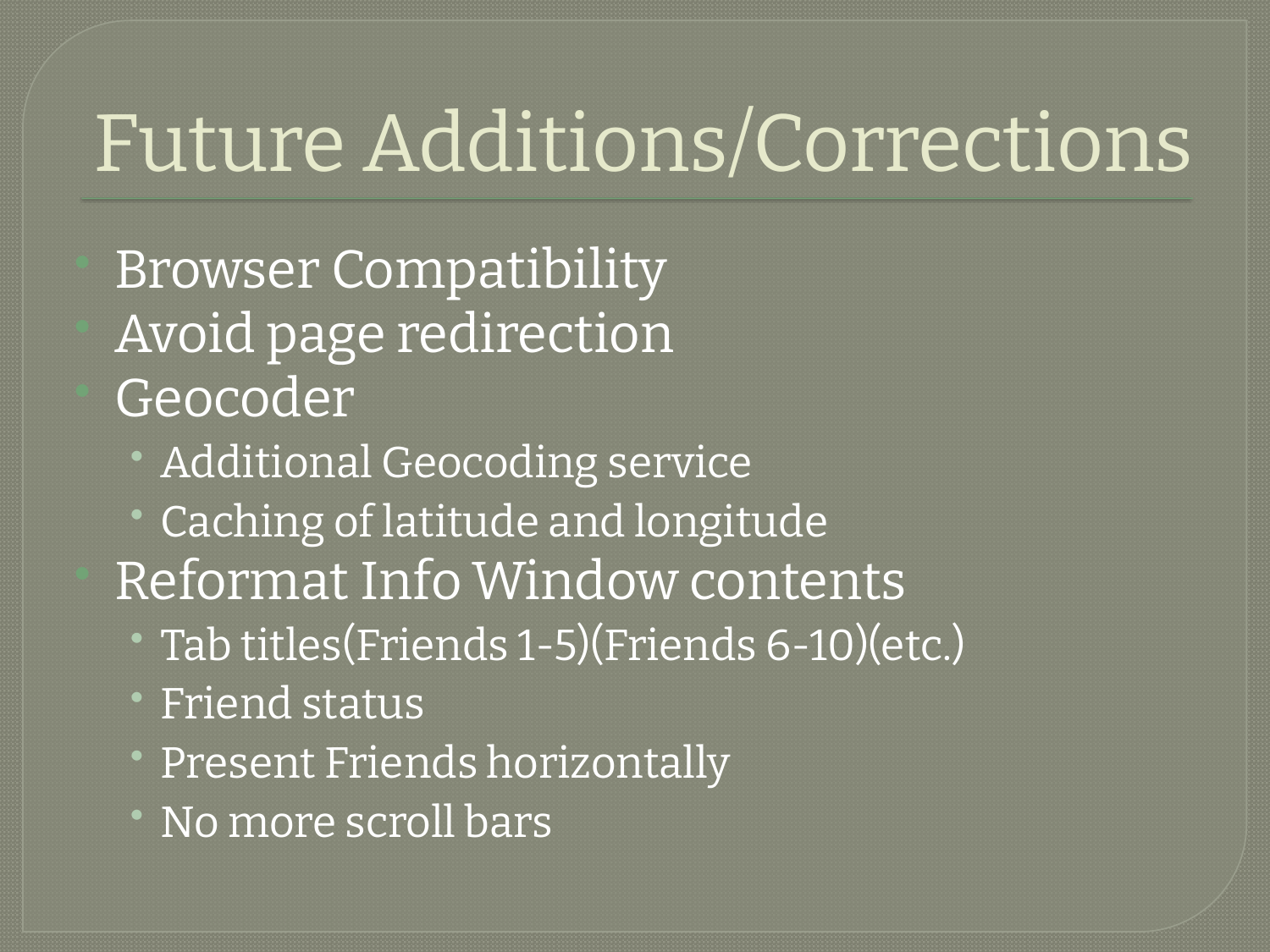

# Future Additions/Corrections
Browser Compatibility
Avoid page redirection
Geocoder
Additional Geocoding service
Caching of latitude and longitude
Reformat Info Window contents
Tab titles(Friends 1-5)(Friends 6-10)(etc.)
Friend status
Present Friends horizontally
No more scroll bars